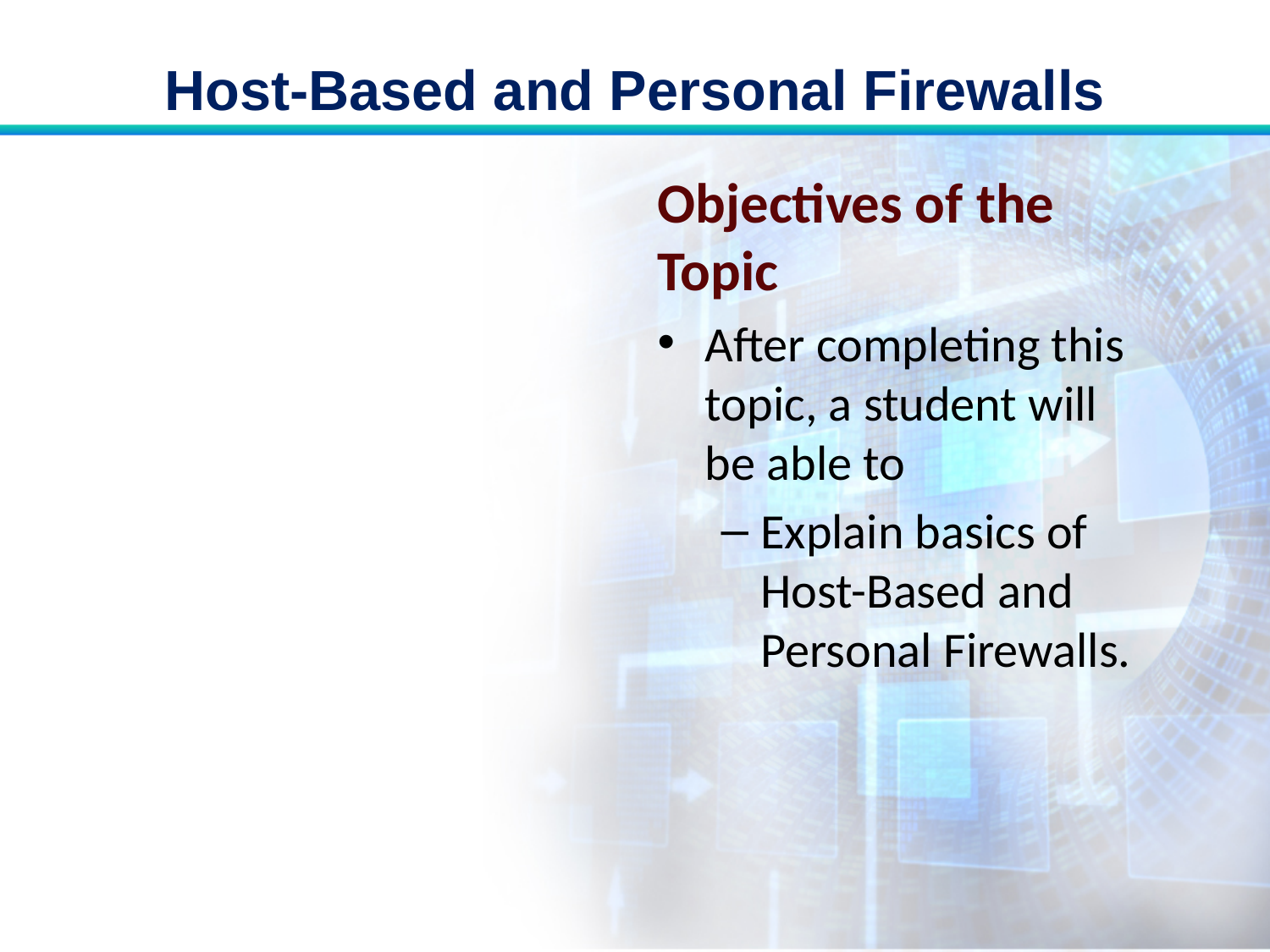

# Host-Based and Personal Firewalls
Objectives of the Topic
After completing this topic, a student will be able to
Explain basics of Host-Based and Personal Firewalls.